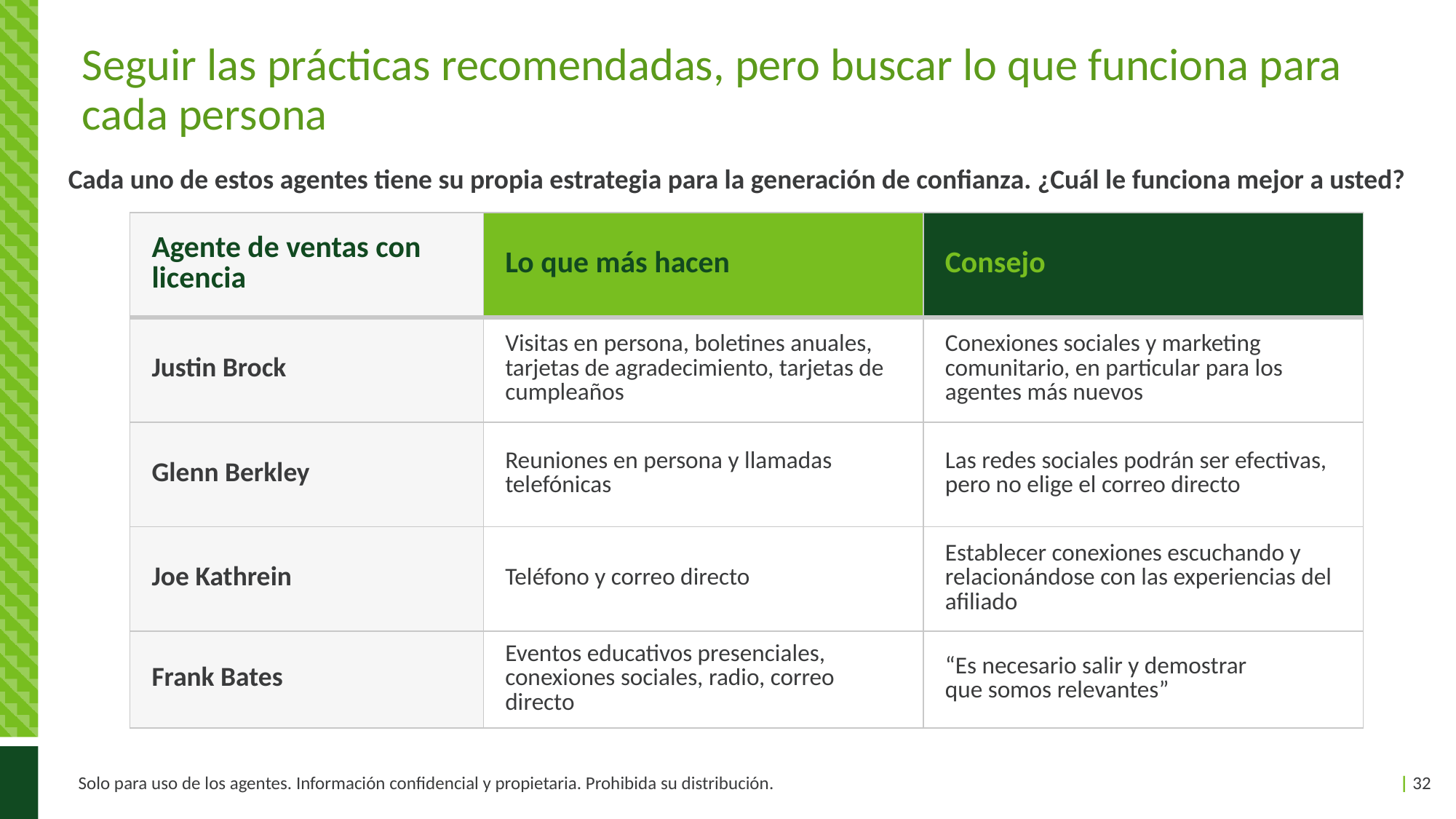

# Seguir las prácticas recomendadas, pero buscar lo que funciona para cada persona
Cada uno de estos agentes tiene su propia estrategia para la generación de confianza. ¿Cuál le funciona mejor a usted?
| Agente de ventas con licencia | Lo que más hacen | Consejo |
| --- | --- | --- |
| Justin Brock | Visitas en persona, boletines anuales, tarjetas de agradecimiento, tarjetas de cumpleaños | Conexiones sociales y marketing comunitario, en particular para los agentes más nuevos |
| Glenn Berkley | Reuniones en persona y llamadas telefónicas | Las redes sociales podrán ser efectivas, pero no elige el correo directo |
| Joe Kathrein | Teléfono y correo directo | Establecer conexiones escuchando y relacionándose con las experiencias del afiliado |
| Frank Bates | Eventos educativos presenciales, conexiones sociales, radio, correo directo | “Es necesario salir y demostrar que somos relevantes” |
Solo para uso de los agentes. Información confidencial y propietaria. Prohibida su distribución.
| 32